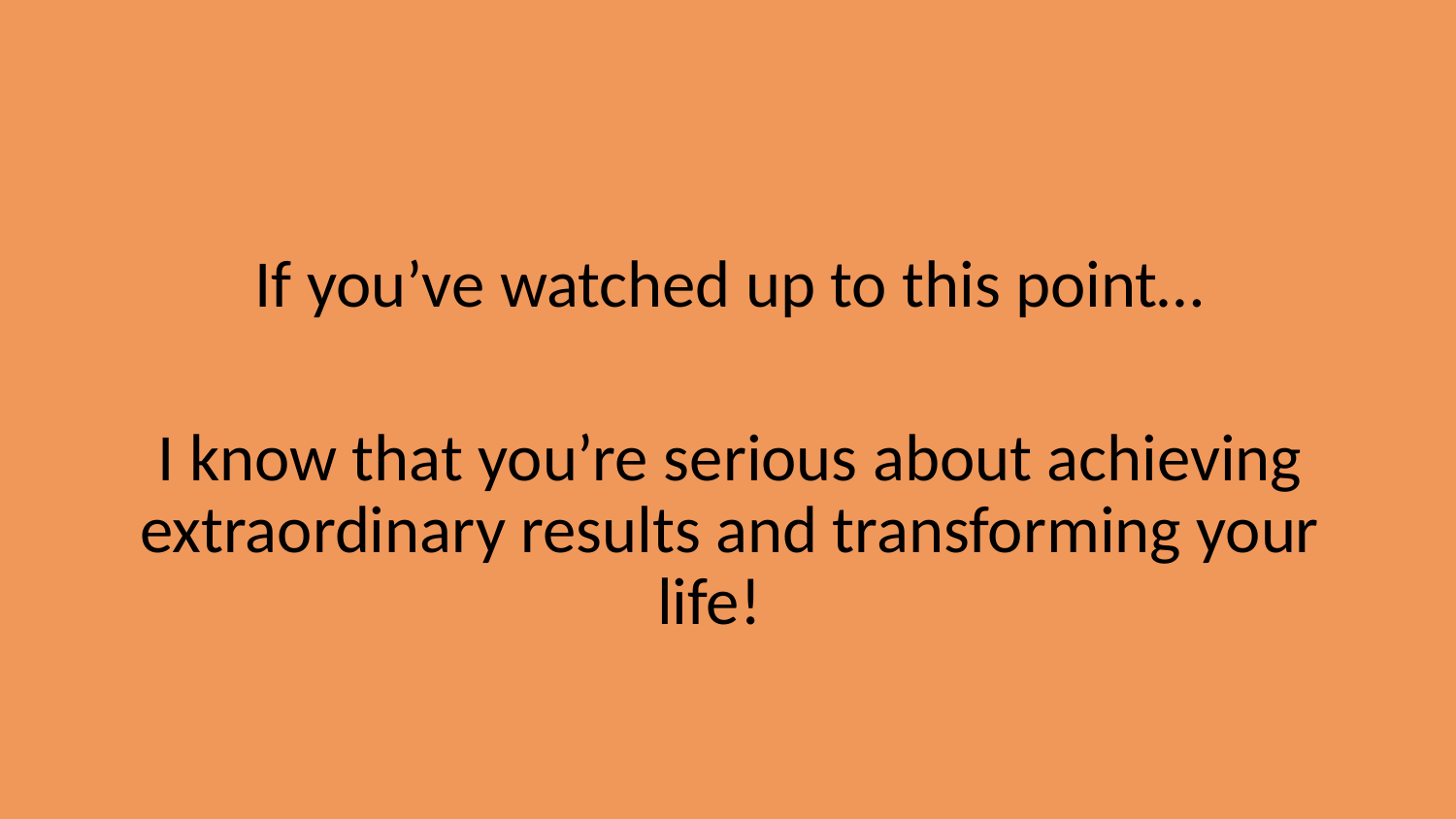

If you’ve watched up to this point…

I know that you’re serious about achieving extraordinary results and transforming your life!